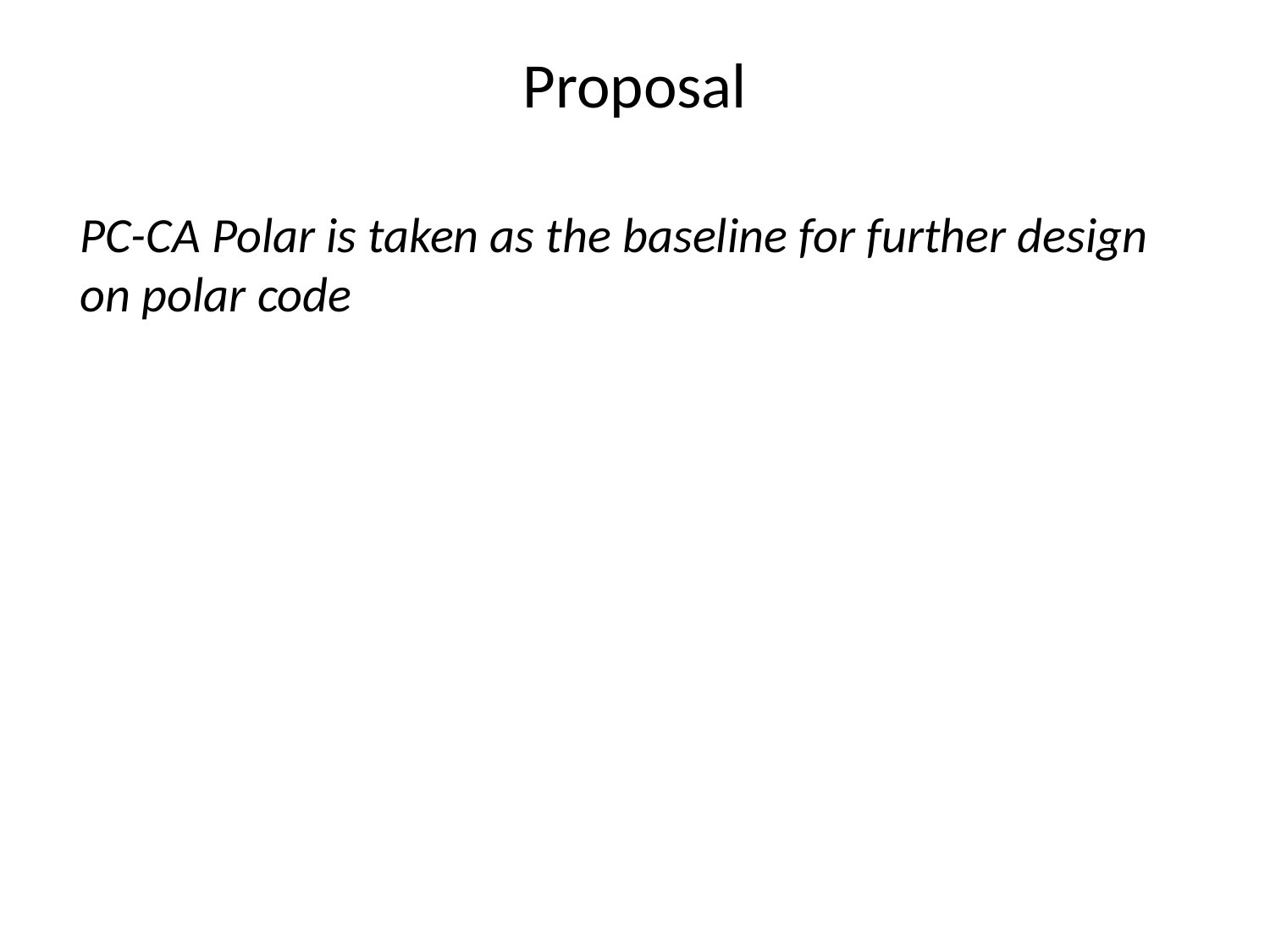

Proposal
PC-CA Polar is taken as the baseline for further design on polar code